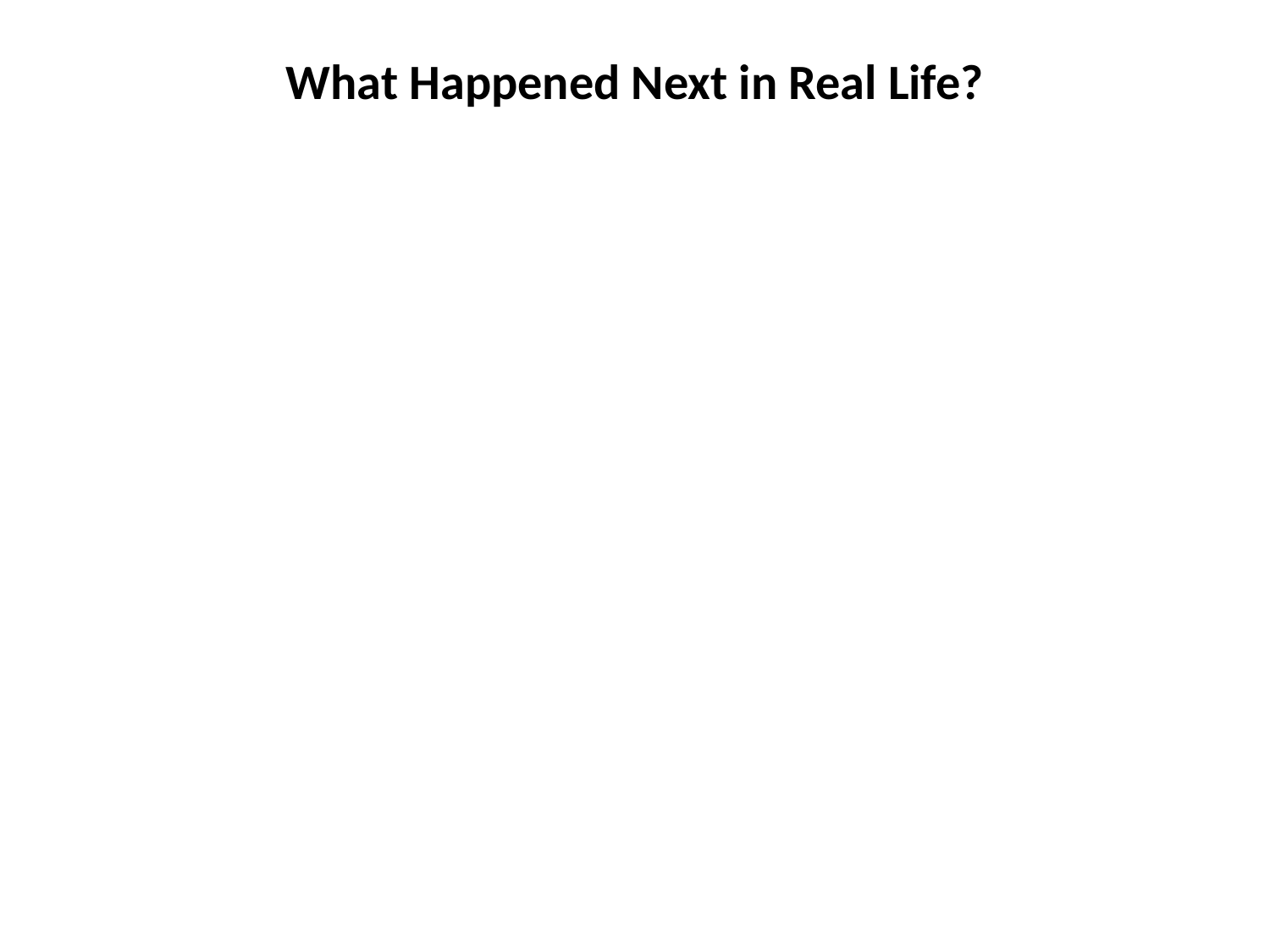

# What Happened Next in Real Life?